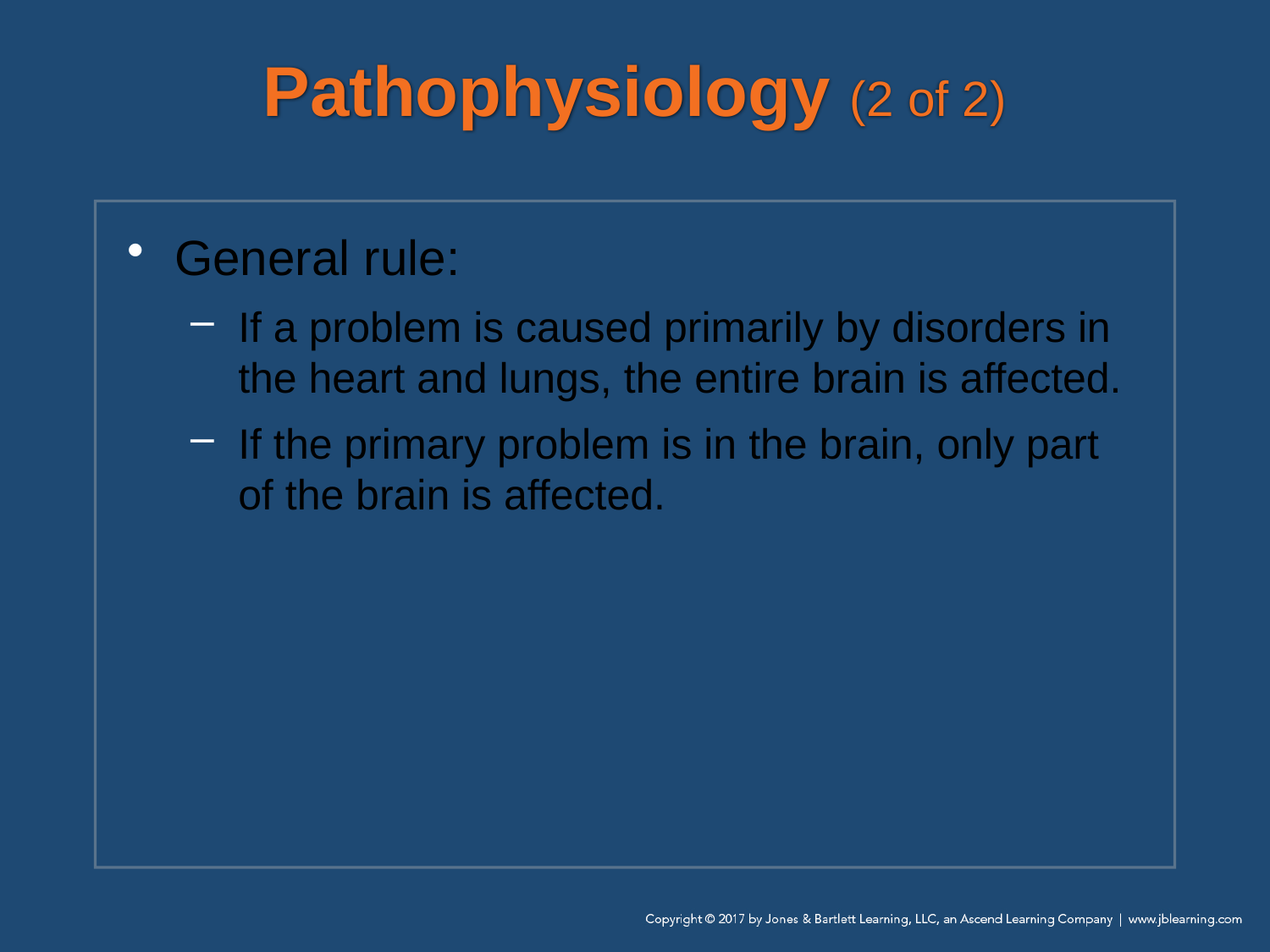

# Pathophysiology (2 of 2)
General rule:
If a problem is caused primarily by disorders in the heart and lungs, the entire brain is affected.
If the primary problem is in the brain, only part of the brain is affected.